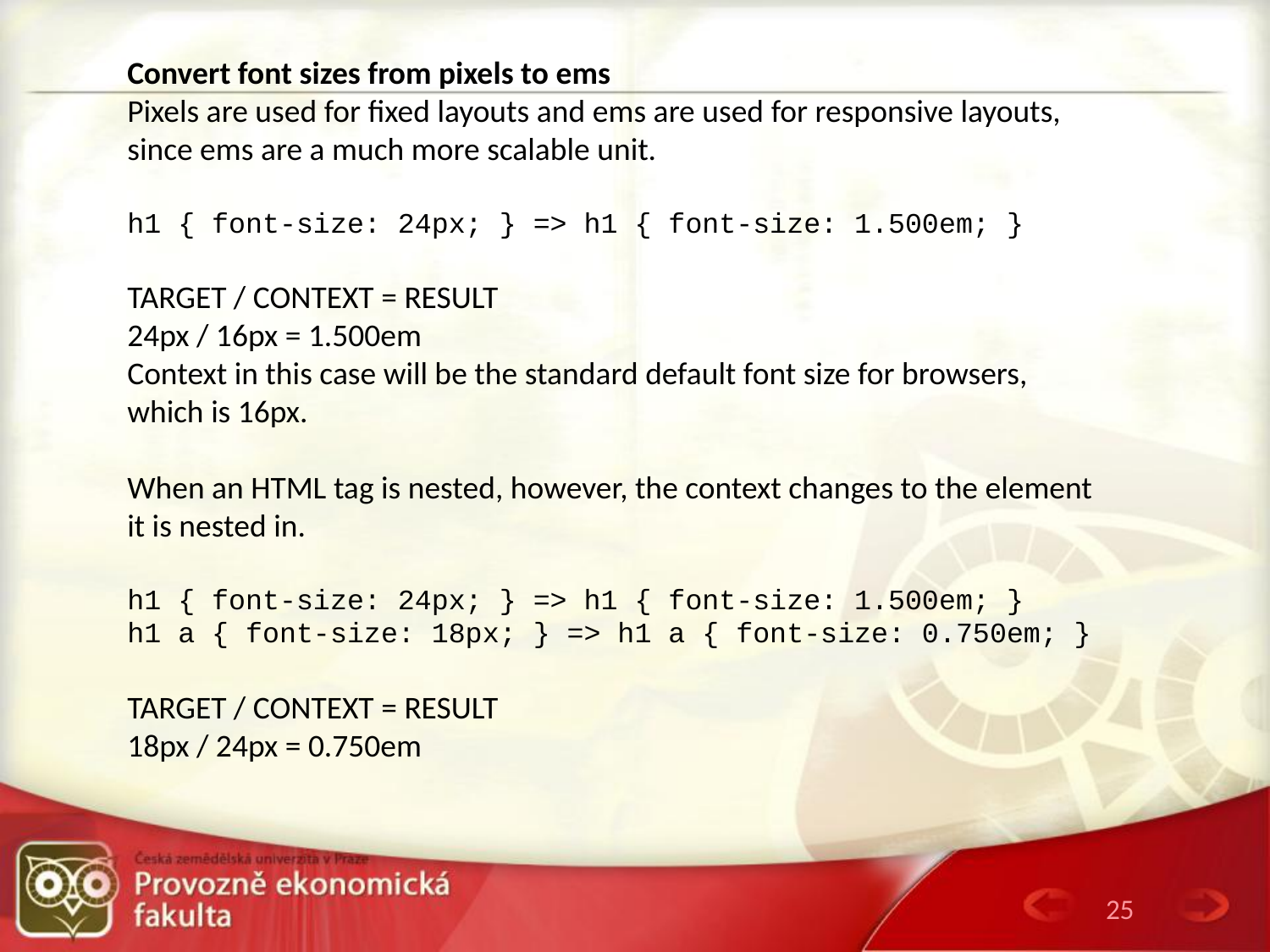

Convert font sizes from pixels to ems
Pixels are used for fixed layouts and ems are used for responsive layouts, since ems are a much more scalable unit.

h1 { font-size: 24px; } => h1 { font-size: 1.500em; }

TARGET / CONTEXT = RESULT
24px / 16px = 1.500em
Context in this case will be the standard default font size for browsers, which is 16px.

When an HTML tag is nested, however, the context changes to the element it is nested in.

h1 { font-size: 24px; } => h1 { font-size: 1.500em; }
h1 a { font-size: 18px; } => h1 a { font-size: 0.750em; }

TARGET / CONTEXT = RESULT
18px / 24px = 0.750em